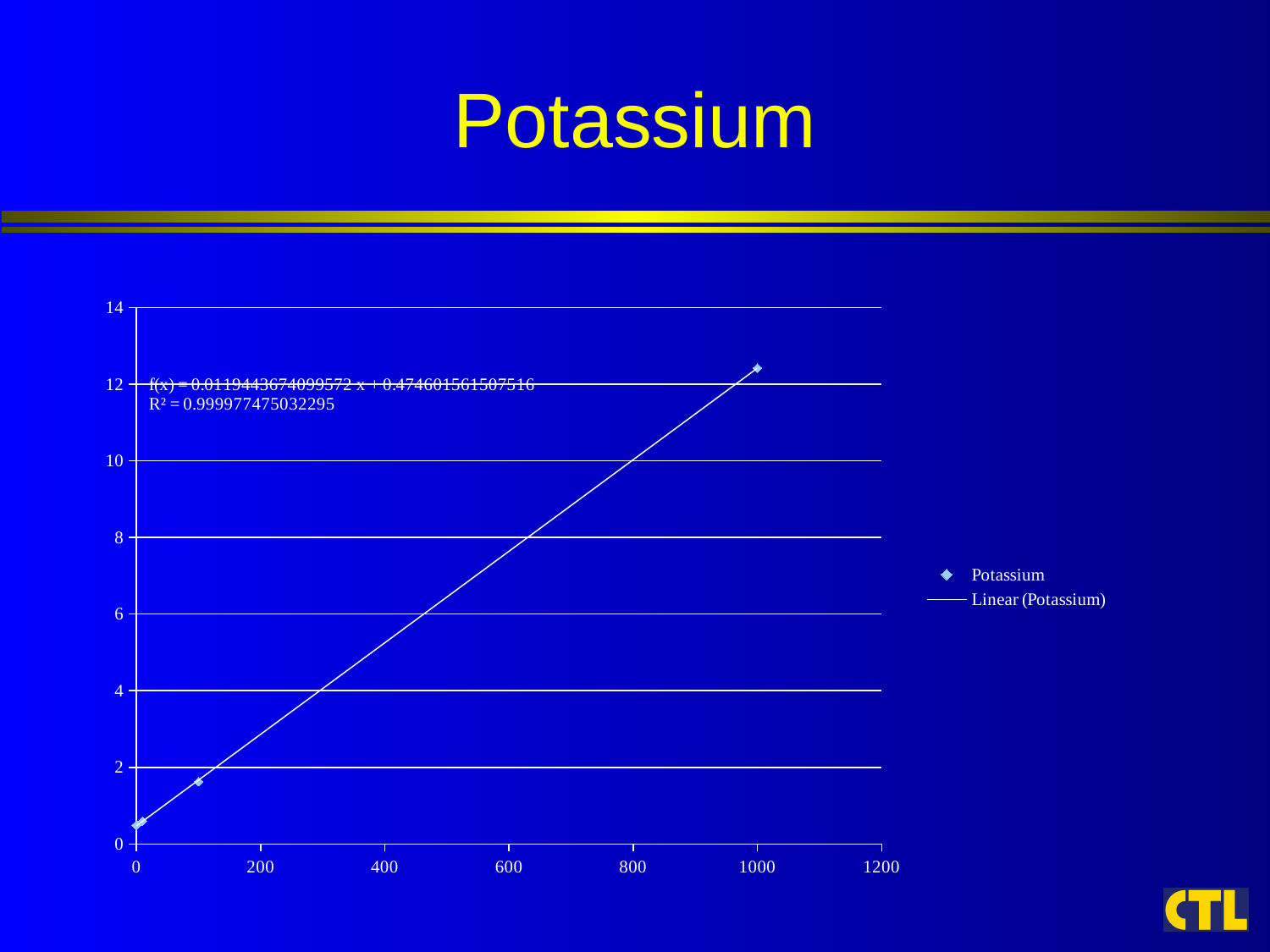

# Potassium

### Chart

| Category |  |
|---|---|